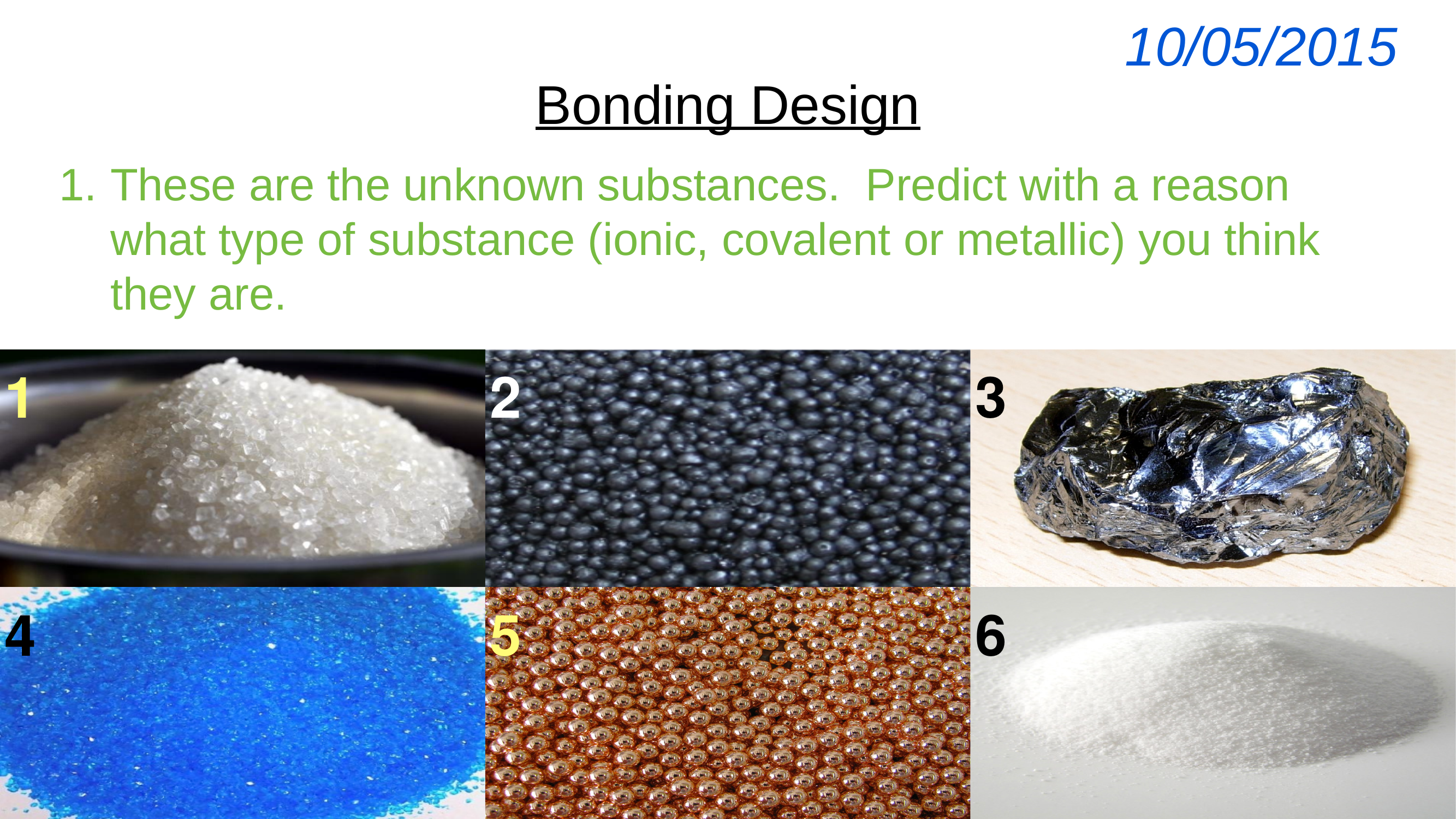

| 10/05/2015 |
| --- |
Bonding Design
These are the unknown substances.  Predict with a reason what type of substance (ionic, covalent or metallic) you think they are.
| 1 | 2 | 3 |
| --- | --- | --- |
| 4 | 5 | 6 |